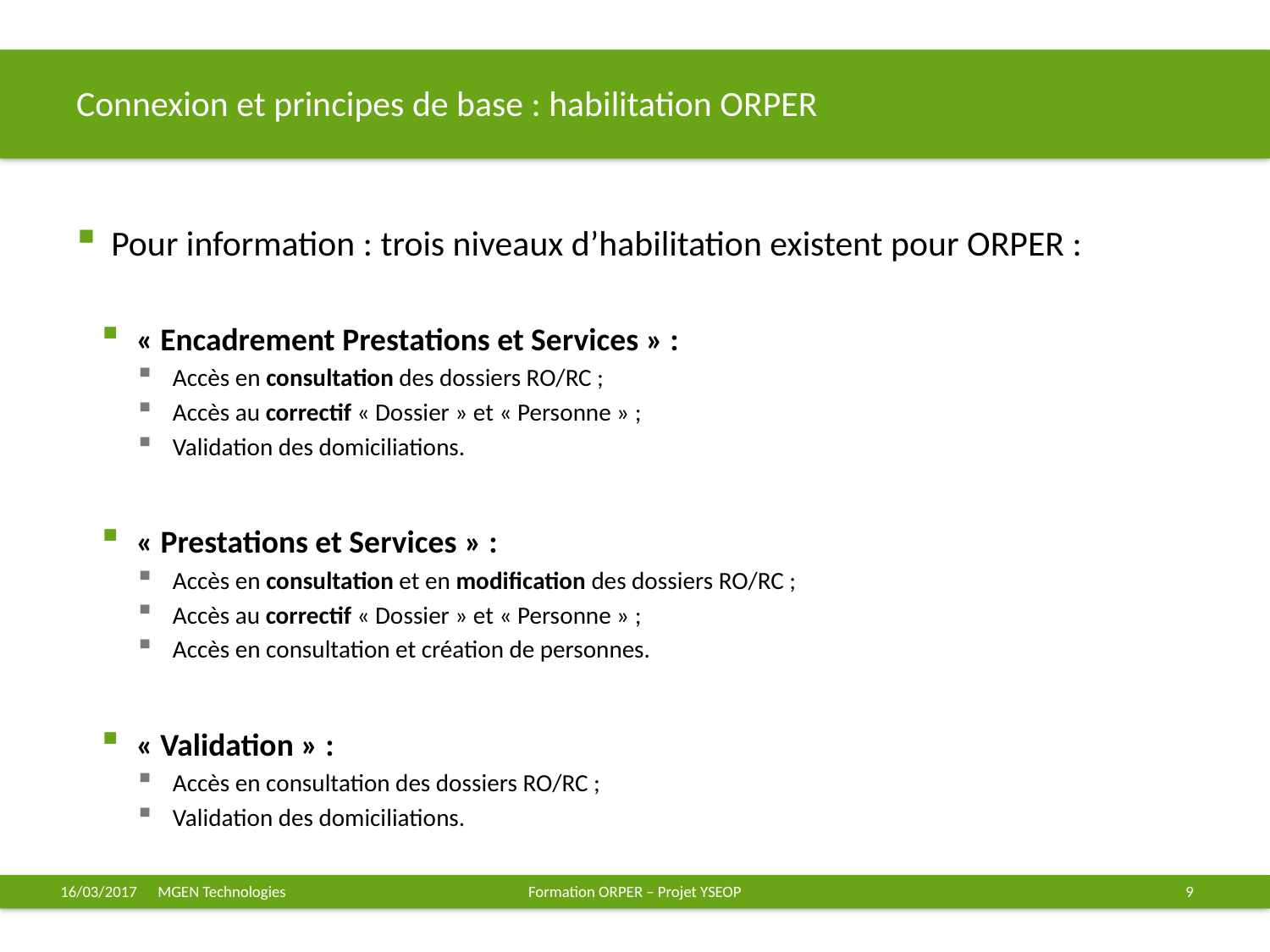

# Connexion et principes de base : habilitation ORPER
Pour information : trois niveaux d’habilitation existent pour ORPER :

« Encadrement Prestations et Services » :
Accès en consultation des dossiers RO/RC ;
Accès au correctif « Dossier » et « Personne » ;
Validation des domiciliations.

« Prestations et Services » :
Accès en consultation et en modification des dossiers RO/RC ;
Accès au correctif « Dossier » et « Personne » ;
Accès en consultation et création de personnes.

« Validation » :
Accès en consultation des dossiers RO/RC ;
Validation des domiciliations.

16/03/2017
Formation ORPER – Projet YSEOP
9